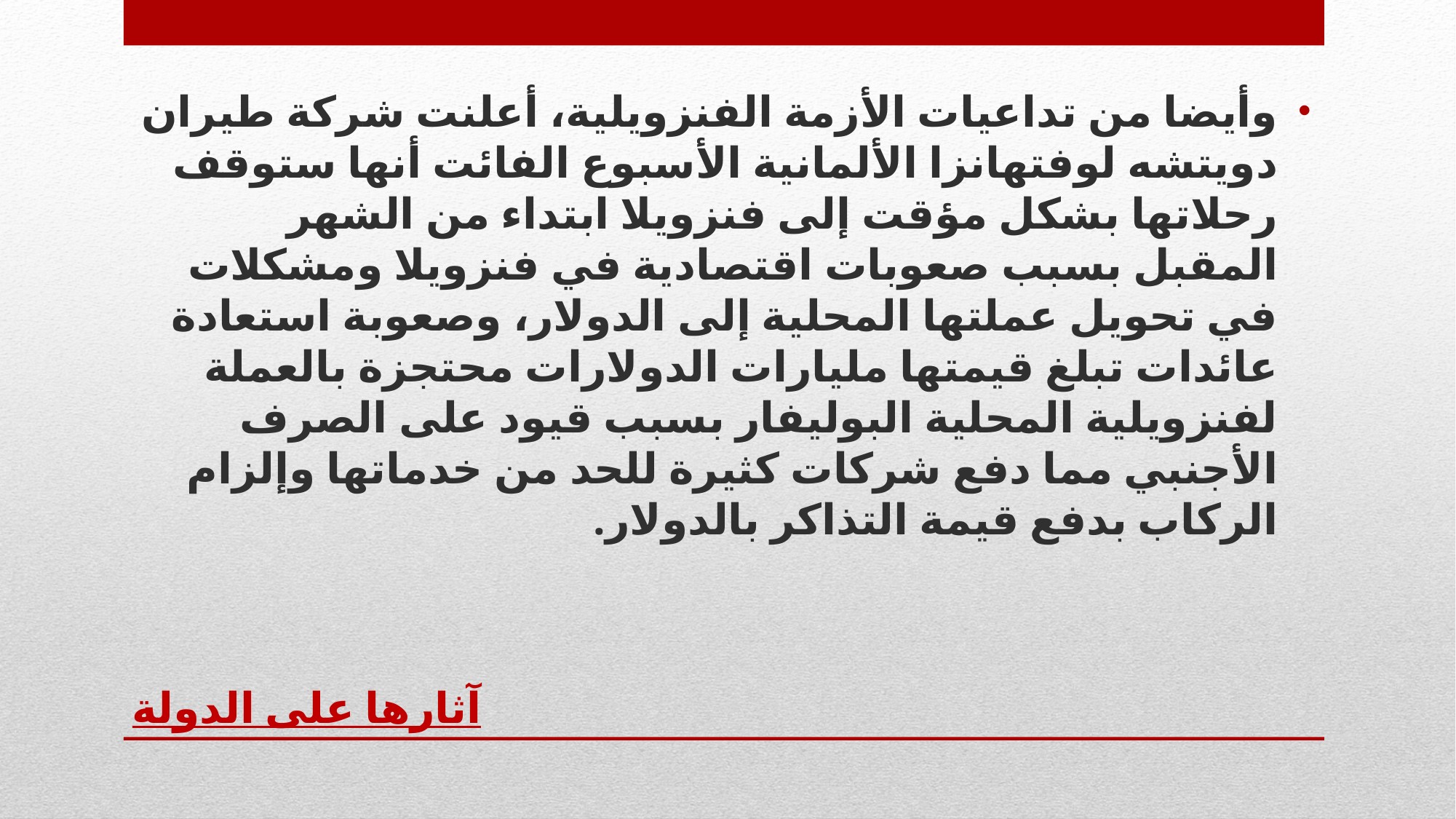

وأيضا من تداعيات الأزمة الفنزويلية، أعلنت شركة طيران دويتشه لوفتهانزا الألمانية الأسبوع الفائت أنها ستوقف رحلاتها بشكل مؤقت إلى فنزويلا ابتداء من الشهر المقبل بسبب صعوبات اقتصادية في فنزويلا ومشكلات في تحويل عملتها المحلية إلى الدولار، وصعوبة استعادة عائدات تبلغ قيمتها مليارات الدولارات محتجزة بالعملة لفنزويلية المحلية البوليفار بسبب قيود على الصرف الأجنبي مما دفع شركات كثيرة للحد من خدماتها وإلزام الركاب بدفع قيمة التذاكر بالدولار.
# آثارها على الدولة